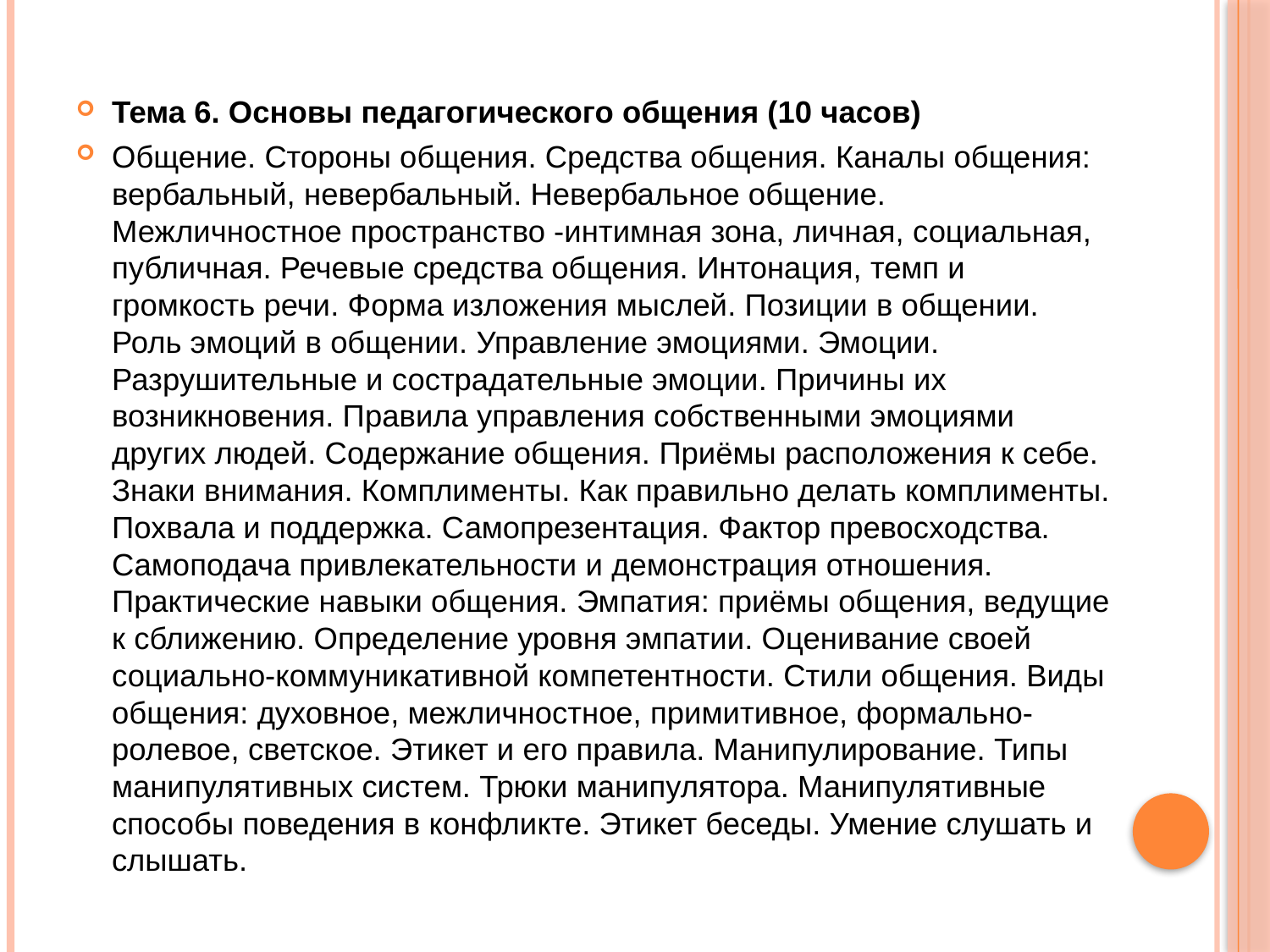

Тема 6. Основы педагогического общения (10 часов)
Общение. Стороны общения. Средства общения. Каналы общения: вербальный, невербальный. Невербальное общение. Межличностное пространство -интимная зона, личная, социальная, публичная. Речевые средства общения. Интонация, темп и громкость речи. Форма изложения мыслей. Позиции в общении. Роль эмоций в общении. Управление эмоциями. Эмоции. Разрушительные и сострадательные эмоции. Причины их возникновения. Правила управления собственными эмоциями других людей. Содержание общения. Приёмы расположения к себе. Знаки внимания. Комплименты. Как правильно делать комплименты. Похвала и поддержка. Самопрезентация. Фактор превосходства. Самоподача привлекательности и демонстрация отношения. Практические навыки общения. Эмпатия: приёмы общения, ведущие к сближению. Определение уровня эмпатии. Оценивание своей социально-коммуникативной компетентности. Стили общения. Виды общения: духовное, межличностное, примитивное, формально-ролевое, светское. Этикет и его правила. Манипулирование. Типы манипулятивных систем. Трюки манипулятора. Манипулятивные способы поведения в конфликте. Этикет беседы. Умение слушать и слышать.